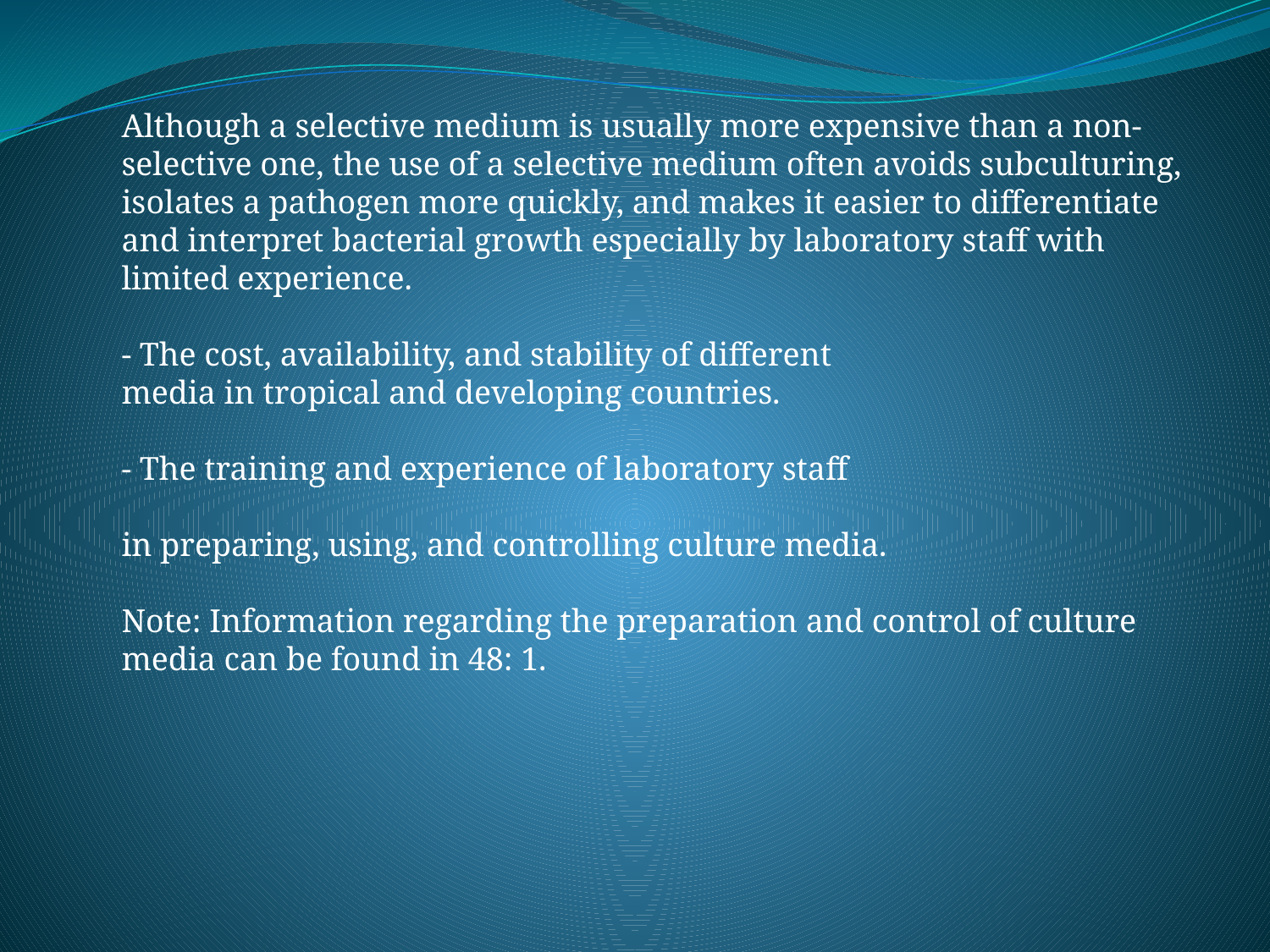

Although a selective medium is usually more expensive than a non-selective one, the use of a selective medium often avoids subculturing, isolates a pathogen more quickly, and makes it easier to differentiate and interpret bacterial growth especially by laboratory staff with limited experience.

- The cost, availability, and stability of different
media in tropical and developing countries.

- The training and experience of laboratory staff

in preparing, using, and controlling culture media.

Note: Information regarding the preparation and control of culture media can be found in 48: 1.